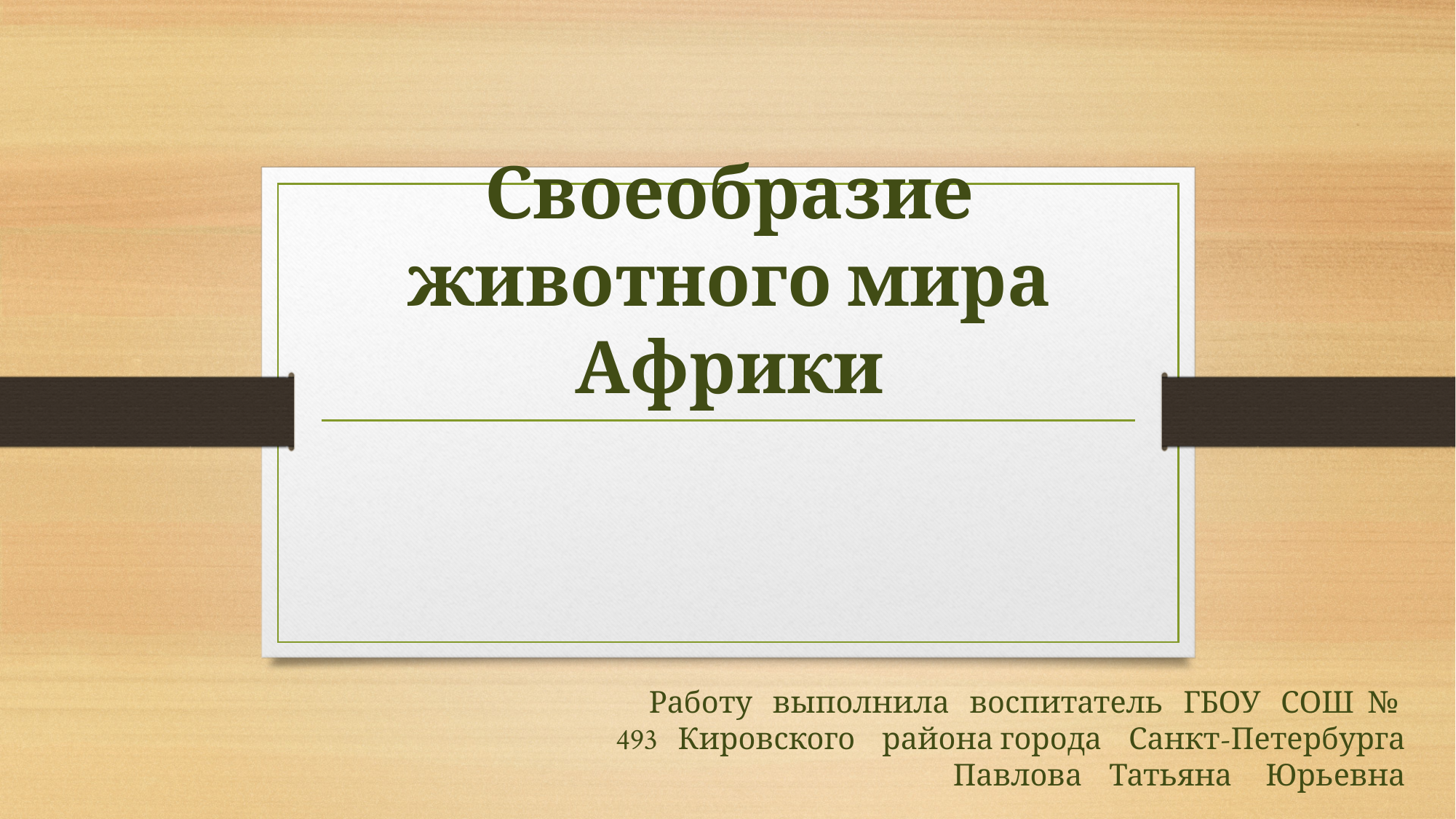

# Своеобразие животного мира Африки
Работу   выполнила   воспитатель   ГБОУ   СОШ  №  493   Кировского    района города    Санкт-Петербурга
Павлова    Татьяна     Юрьевна